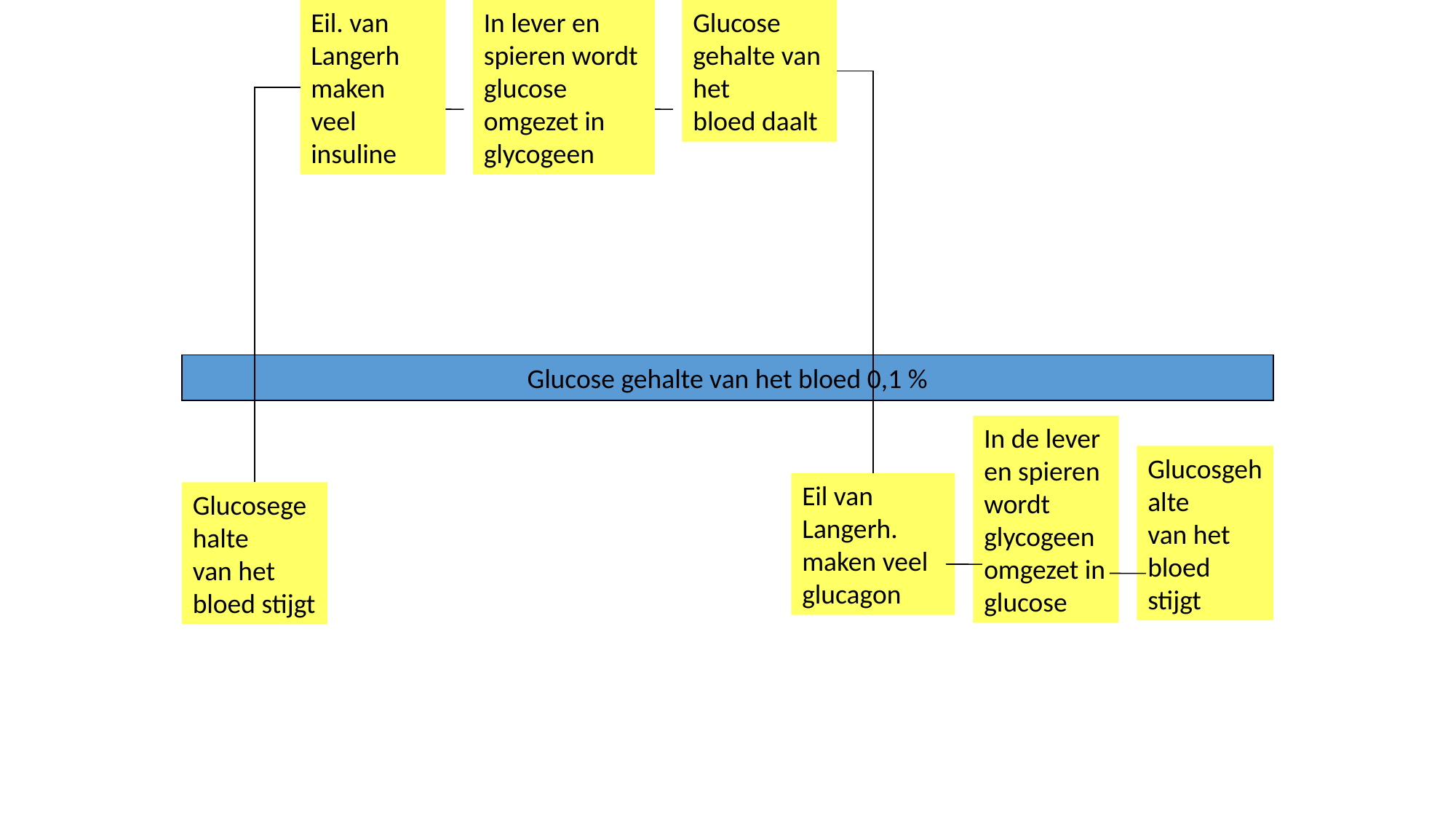

Eil. van Langerh maken veel insuline
In lever en spieren wordt glucose omgezet in glycogeen
Glucose
gehalte van het
bloed daalt

Glucose gehalte van het bloed 0,1 %
In de lever en spieren wordt glycogeen omgezet in glucose
Glucosgehalte
van het
bloed stijgt
Eil van Langerh. maken veel glucagon
Glucosegehalte
van het
bloed stijgt